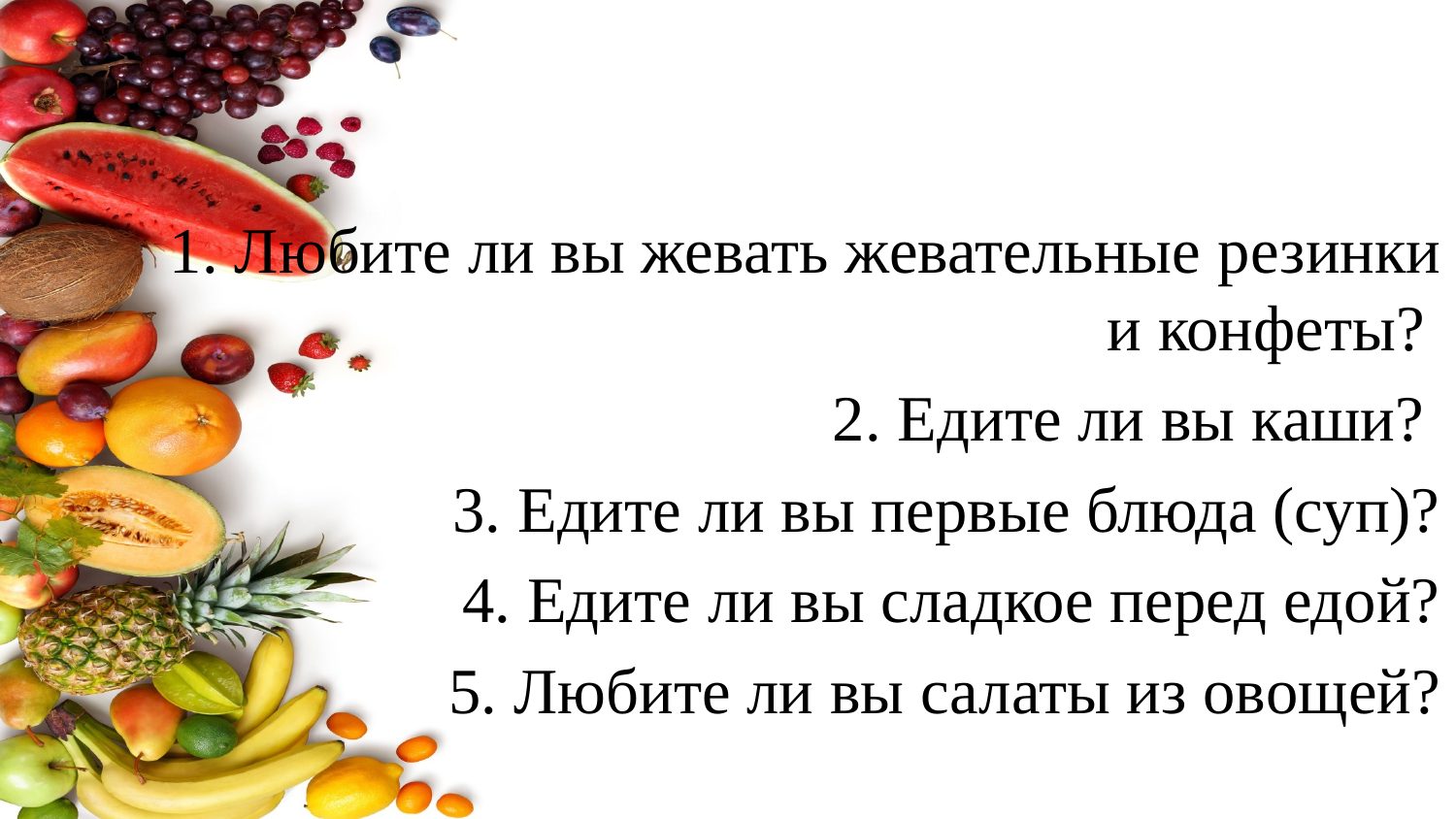

1. Любите ли вы жевать жевательные резинки и конфеты?
2. Едите ли вы каши?
3. Едите ли вы первые блюда (суп)?
4. Едите ли вы сладкое перед едой?
5. Любите ли вы салаты из овощей?

#